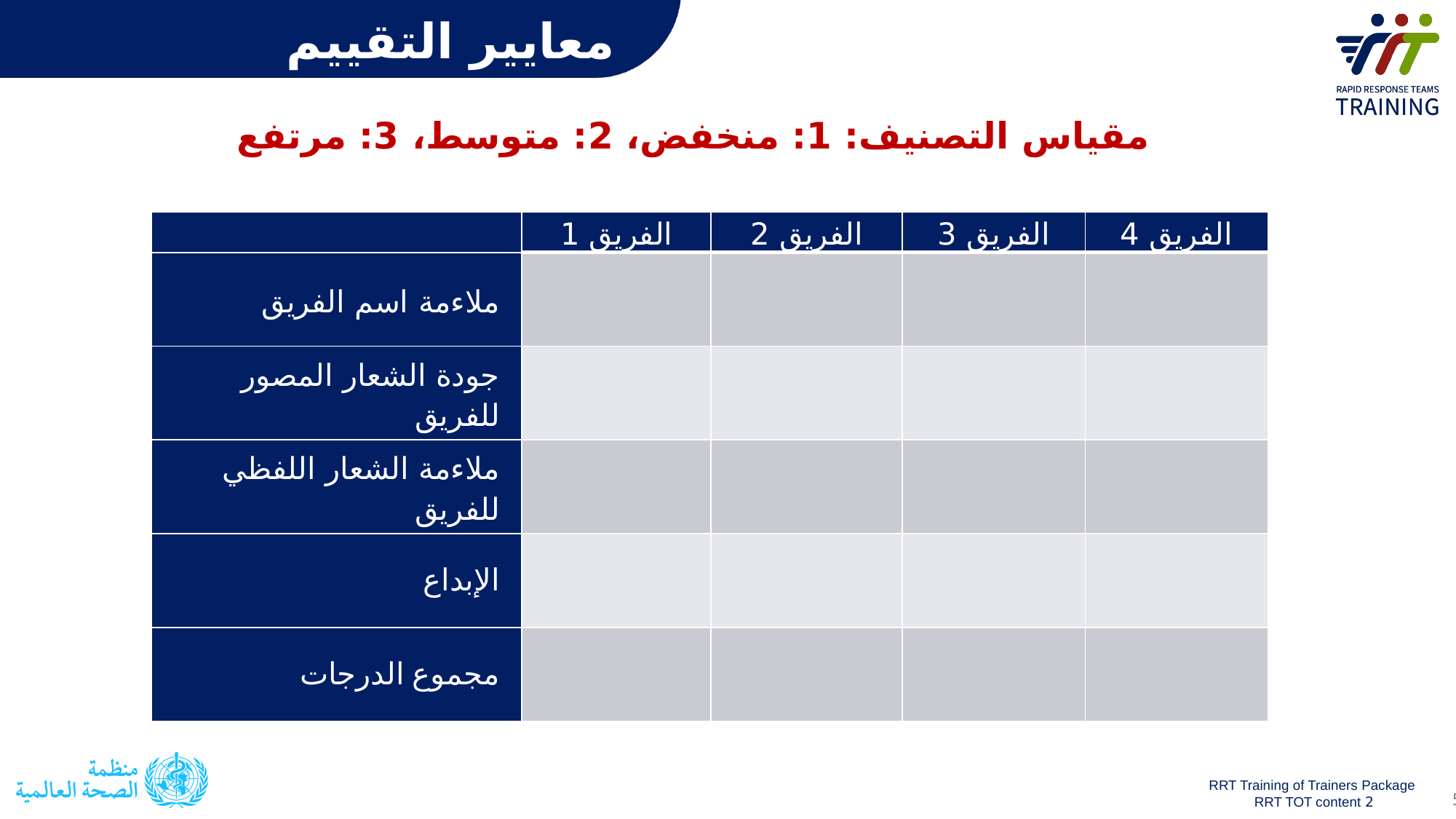

معايير التقييم
مقياس التصنيف: 1: منخفض، 2: متوسط، 3: مرتفع
|  | الفريق 1 | الفريق 2 | الفريق 3 | الفريق 4 |
| --- | --- | --- | --- | --- |
| ملاءمة اسم الفريق |  |  |  |  |
| جودة الشعار المصور للفريق |  |  |  |  |
| ملاءمة الشعار اللفظي للفريق |  |  |  |  |
| الإبداع |  |  |  |  |
| مجموع الدرجات |  |  |  |  |